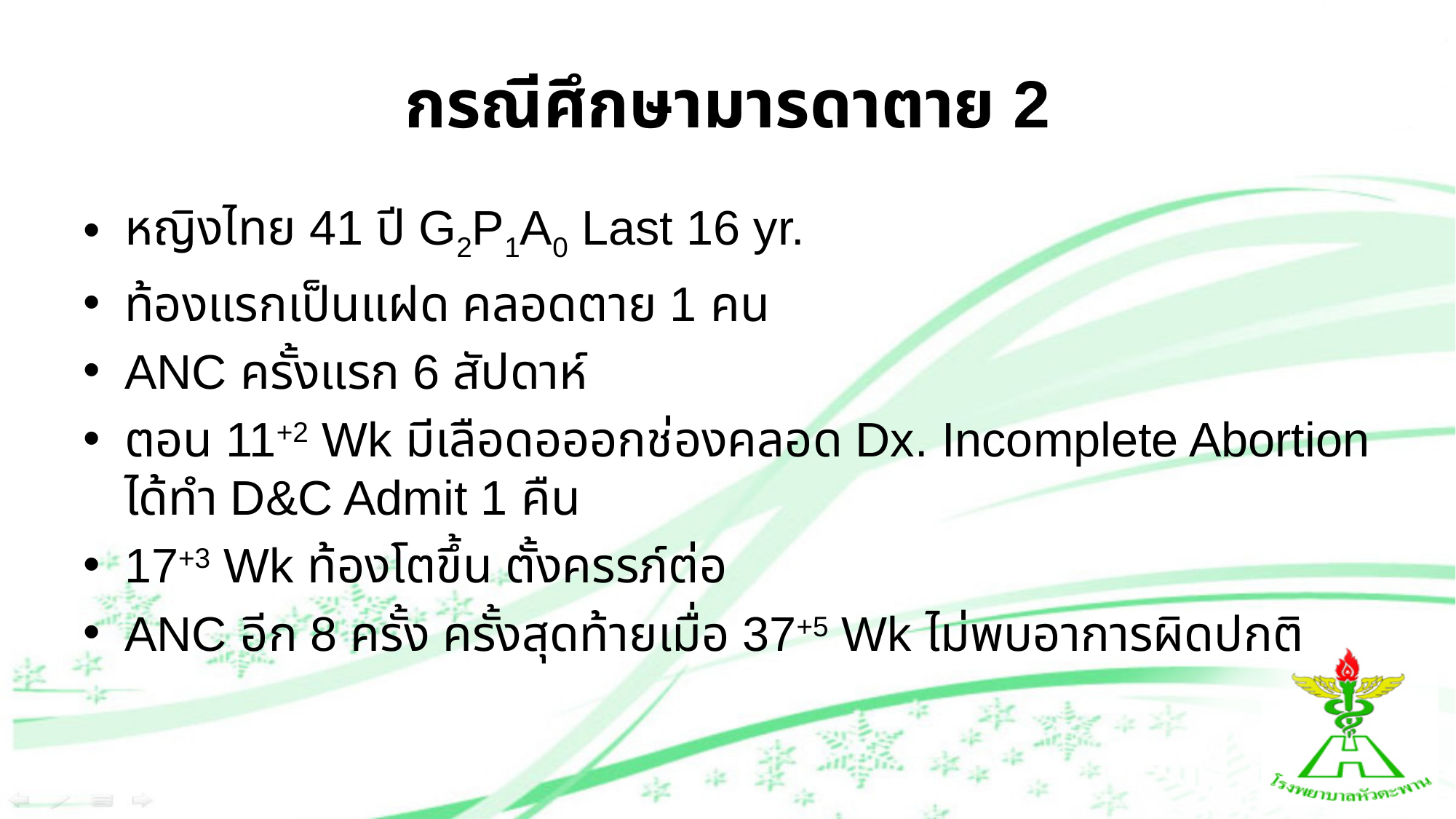

# กรณีศึกษามารดาตาย 2
หญิงไทย 41 ปี G2P1A0 Last 16 yr.
ท้องแรกเป็นแฝด คลอดตาย 1 คน
ANC ครั้งแรก 6 สัปดาห์
ตอน 11+2 Wk มีเลือดอออกช่องคลอด Dx. Incomplete Abortion ได้ทำ D&C Admit 1 คืน
17+3 Wk ท้องโตขึ้น ตั้งครรภ์ต่อ
ANC อีก 8 ครั้ง ครั้งสุดท้ายเมื่อ 37+5 Wk ไม่พบอาการผิดปกติ